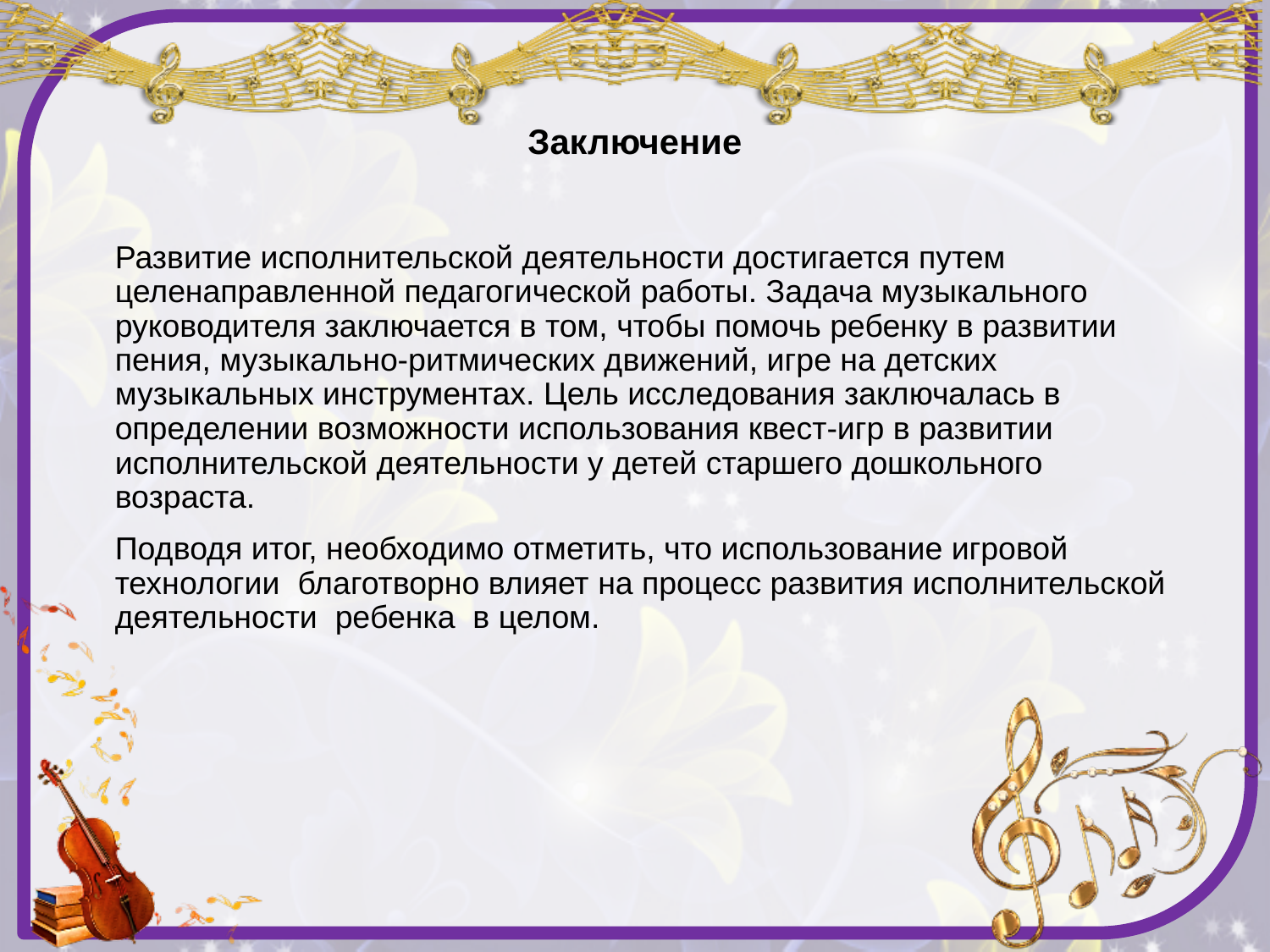

# Заключение
Развитие исполнительской деятельности достигается путем целенаправленной педагогической работы. Задача музыкального руководителя заключается в том, чтобы помочь ребенку в развитии пения, музыкально-ритмических движений, игре на детских музыкальных инструментах. Цель исследования заключалась в определении возможности использования квест-игр в развитии исполнительской деятельности у детей старшего дошкольного возраста.
Подводя итог, необходимо отметить, что использование игровой технологии  благотворно влияет на процесс развития исполнительской деятельности  ребенка  в целом.